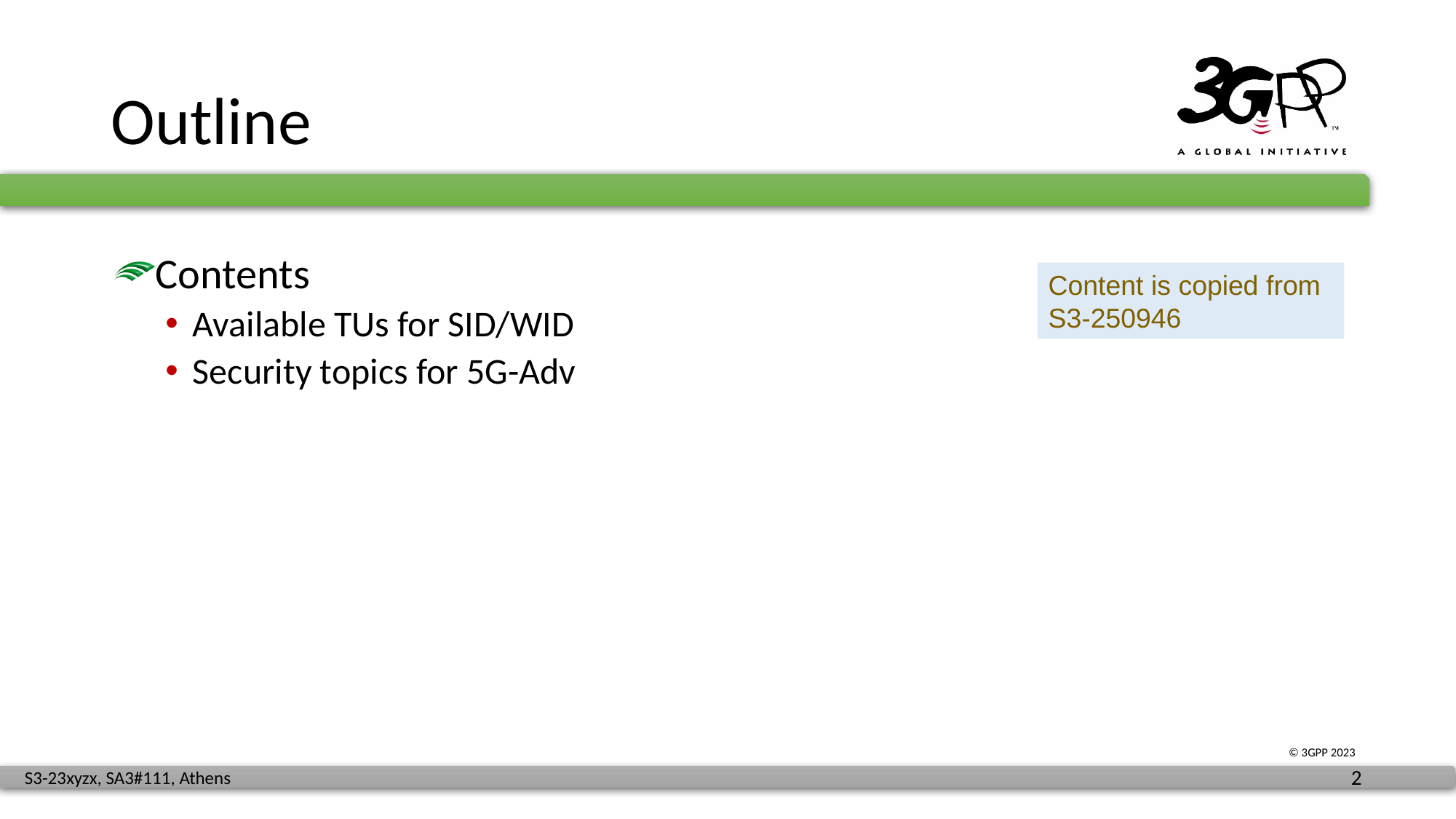

# Outline

Contents
Available TUs for SID/WID
Security topics for 5G-Adv

Content is copied from
S3-250946